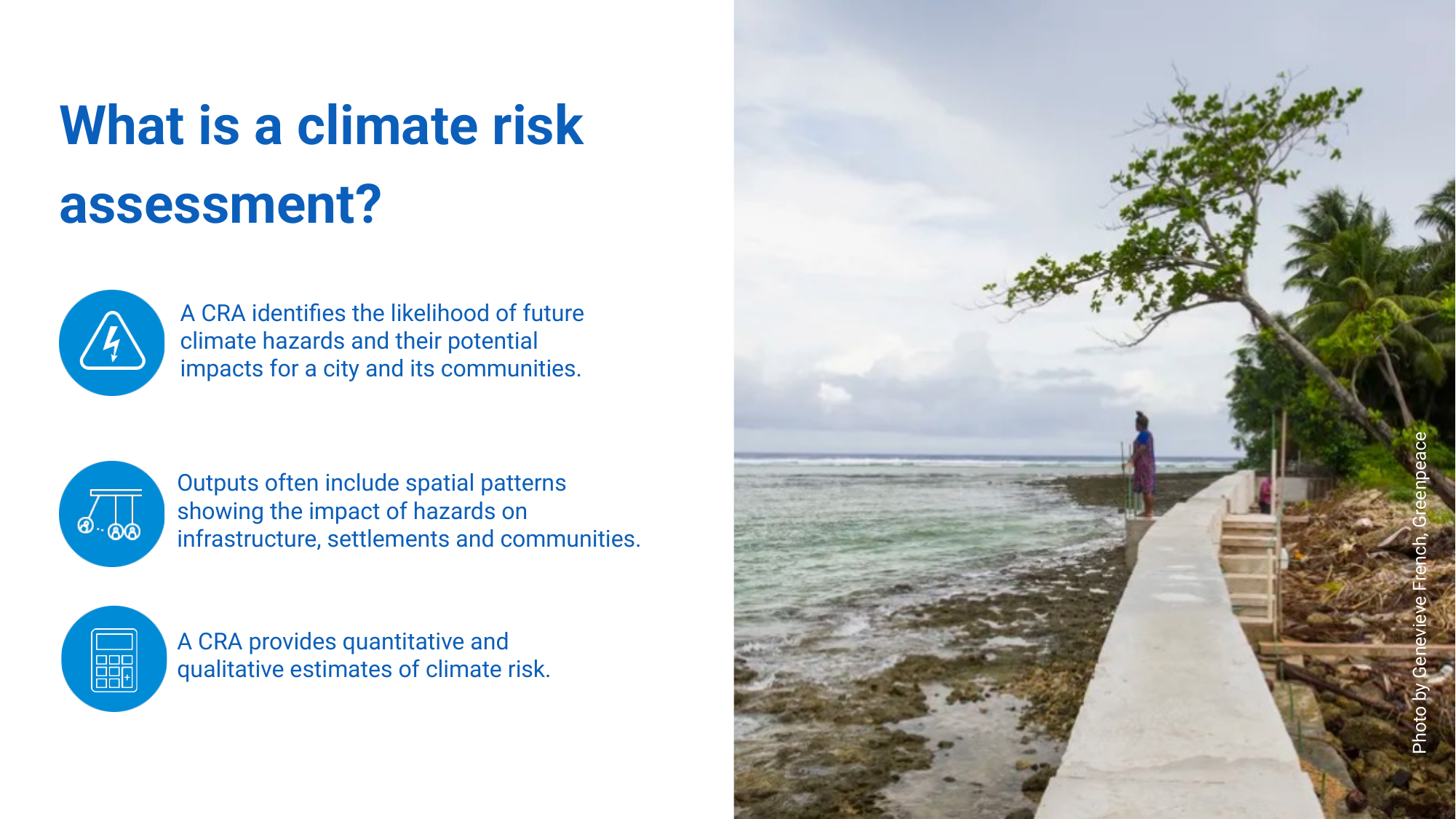

What is a climate risk assessment?

A CRA identifies the likelihood of future climate hazards and their potential impacts for a city and its communities.

Outputs often include spatial patterns showing the impact of hazards on infrastructure, settlements and communities.
Photo by Genevieve French, Greenpeace

A CRA provides quantitative and qualitative estimates of climate risk.

30